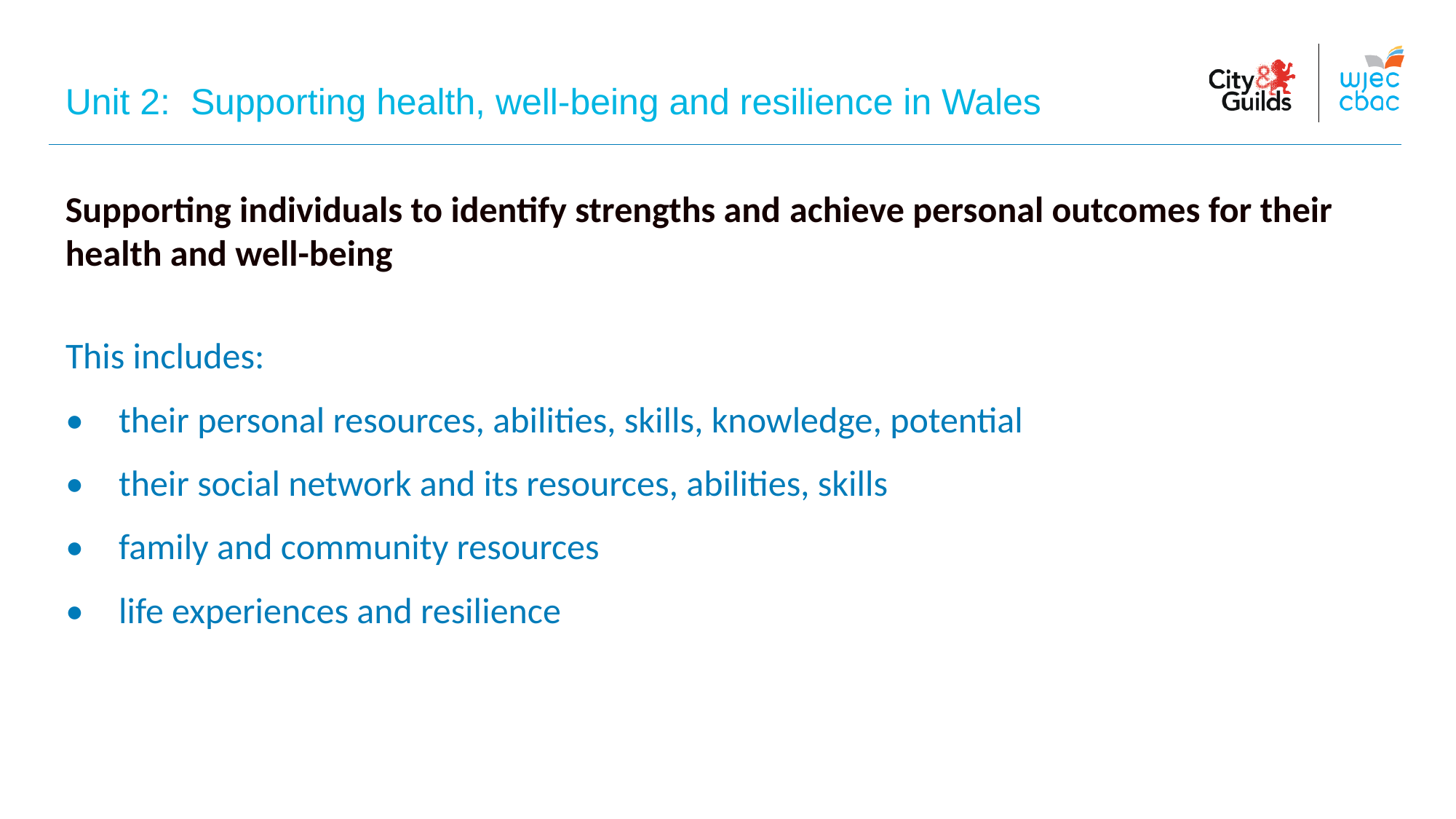

Unit 2:  Supporting health, well-being and resilience in Wales
Supporting individuals to identify strengths and achieve personal outcomes for their health and well-being
This includes:
•	their personal resources, abilities, skills, knowledge, potential
•	their social network and its resources, abilities, skills
•	family and community resources
•	life experiences and resilience